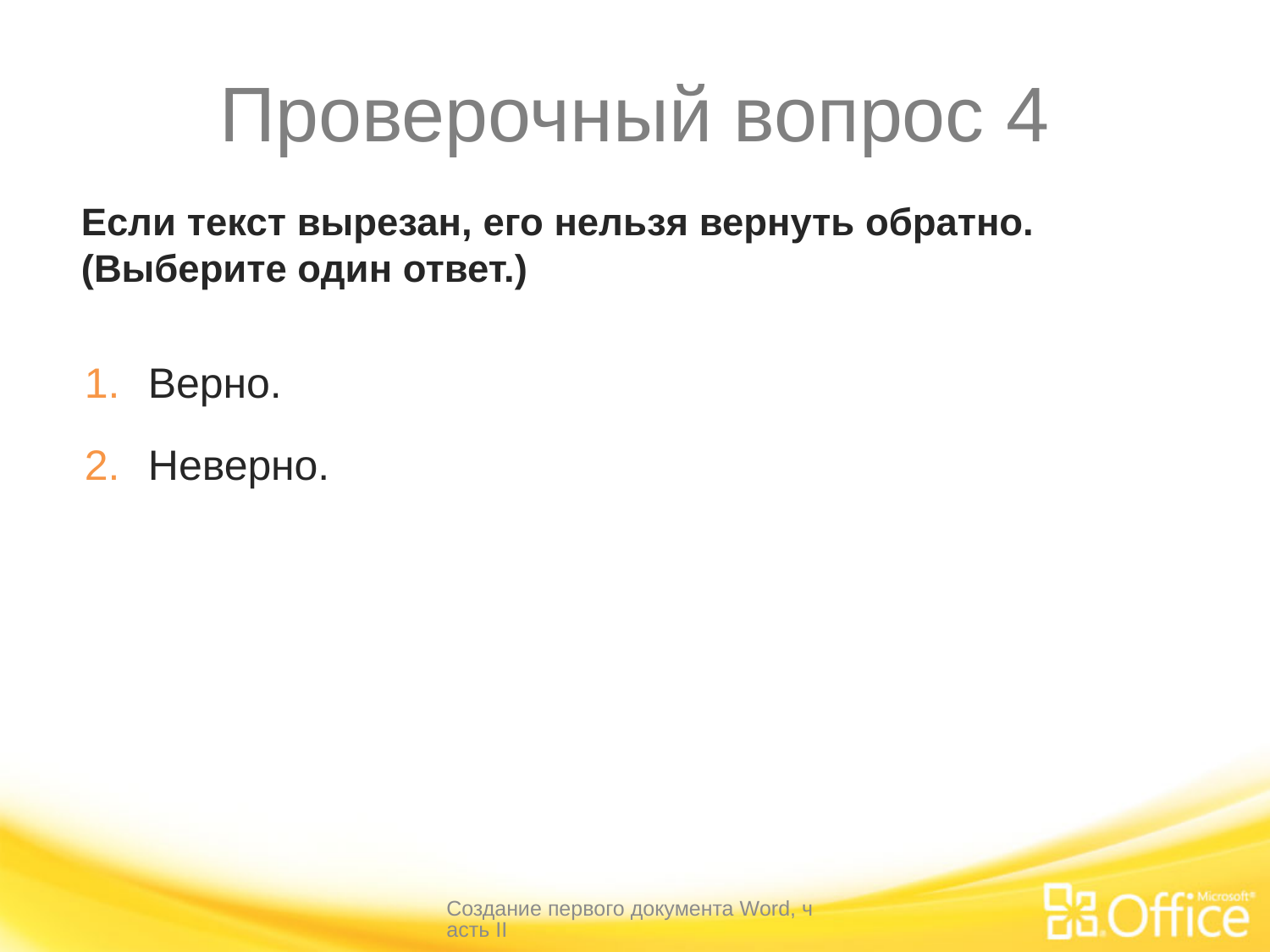

# Проверочный вопрос 4
Если текст вырезан, его нельзя вернуть обратно. (Выберите один ответ.)
Верно.
Неверно.
Создание первого документа Word, часть II